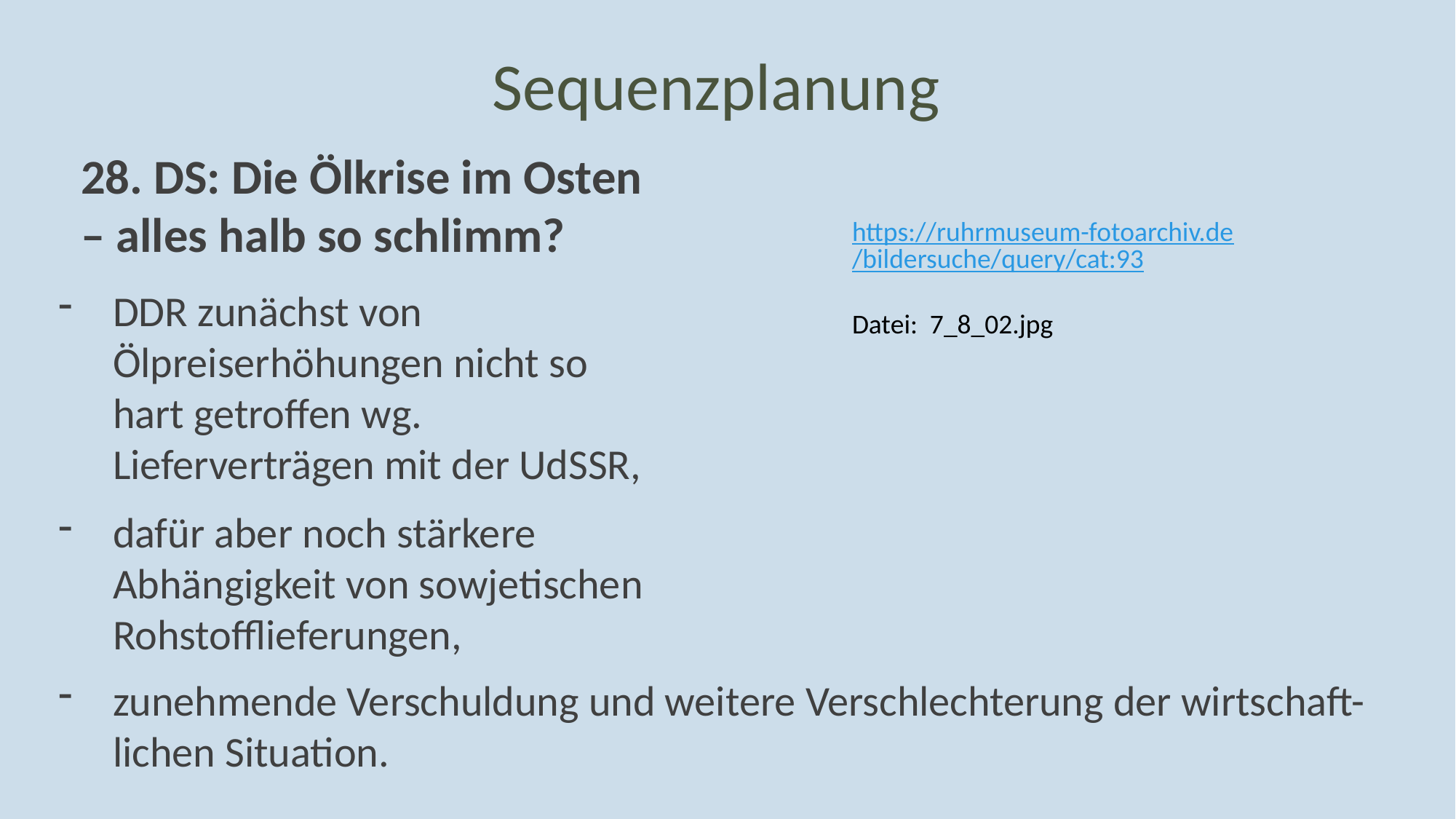

Sequenzplanung
28. DS: Die Ölkrise im Osten – alles halb so schlimm?

https://ruhrmuseum-fotoarchiv.de/bildersuche/query/cat:93

Datei:  7_8_02.jpg
DDR zunächst von Ölpreiserhöhungen nicht so hart getroffen wg. Lieferverträgen mit der UdSSR,
dafür aber noch stärkere Abhängigkeit von sowjetischen Rohstofflieferungen,
zunehmende Verschuldung und weitere Verschlechterung der wirtschaft-lichen Situation.